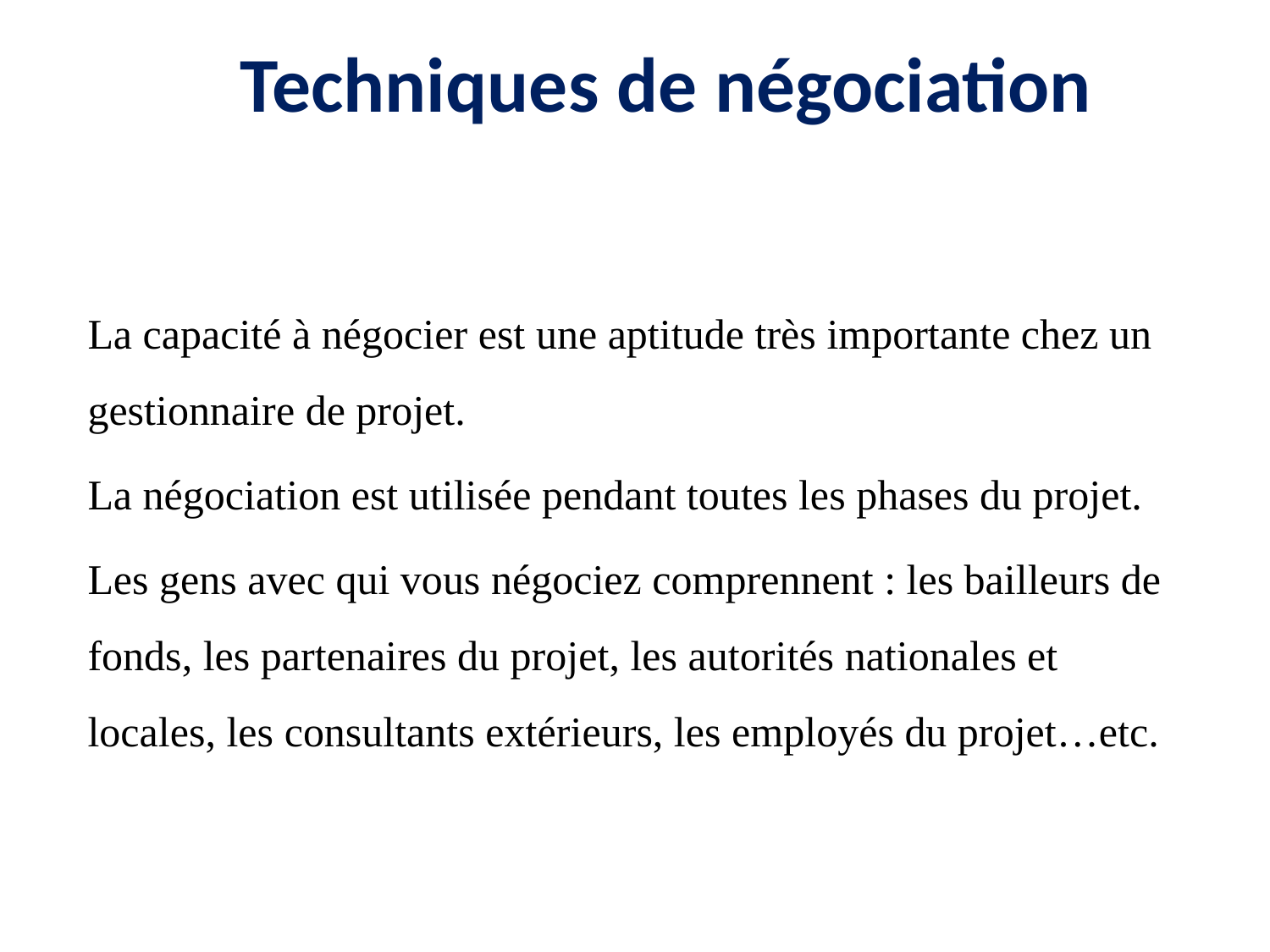

# Techniques de négociation

La capacité à négocier est une aptitude très importante chez un gestionnaire de projet.
La négociation est utilisée pendant toutes les phases du projet.
Les gens avec qui vous négociez comprennent : les bailleurs de fonds, les partenaires du projet, les autorités nationales et locales, les consultants extérieurs, les employés du projet…etc.